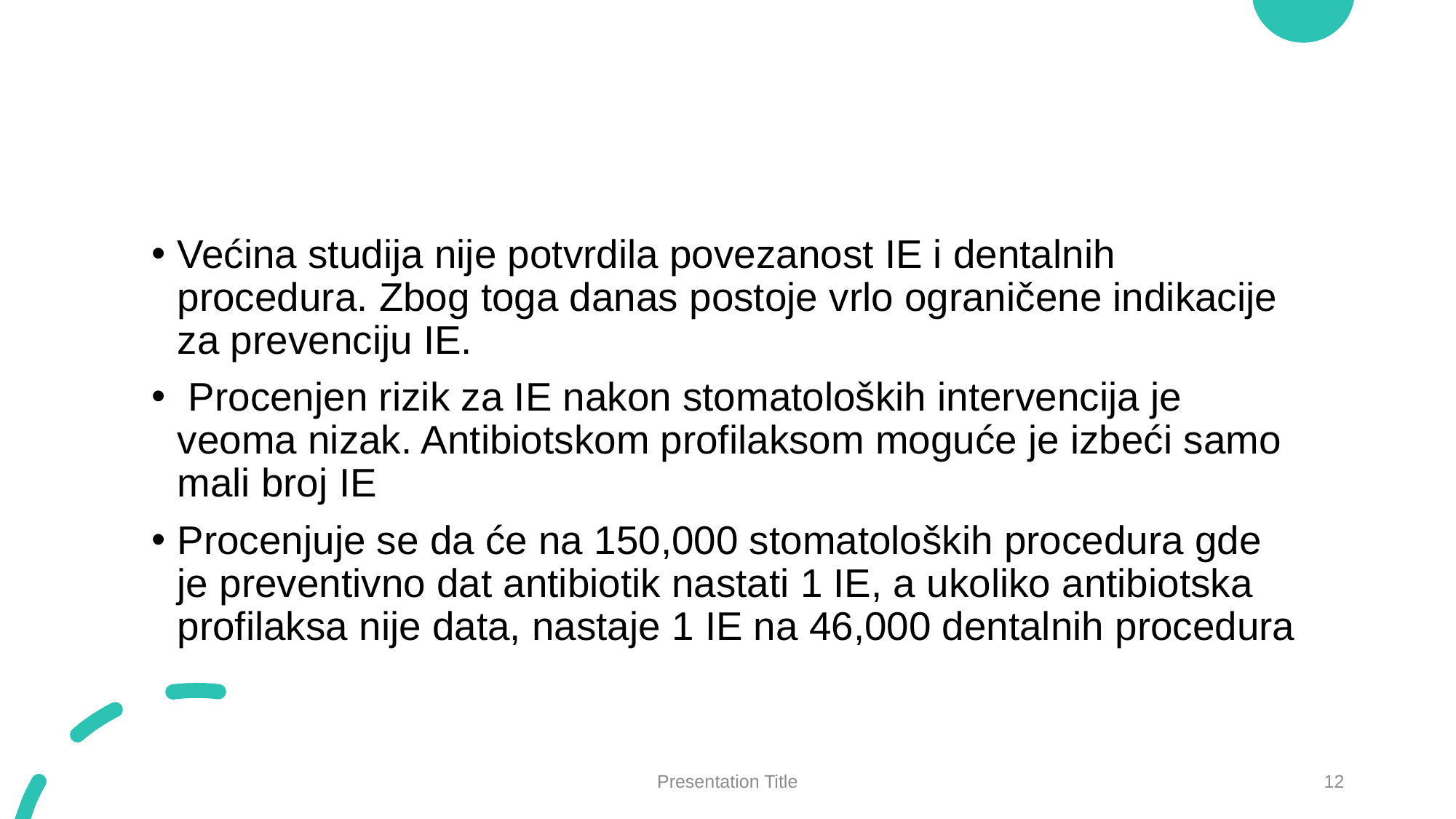

#
Većina studija nije potvrdila povezanost IE i dentalnih procedura. Zbog toga danas postoje vrlo ograničene indikacije za prevenciju IE.
 Procenjen rizik za IE nakon stomatoloških intervencija je veoma nizak. Antibiotskom profilaksom moguće je izbeći samo mali broj IE
Procenjuje se da će na 150,000 stomatoloških procedura gde je preventivno dat antibiotik nastati 1 IE, a ukoliko antibiotska profilaksa nije data, nastaje 1 IE na 46,000 dentalnih procedura
Presentation Title
12